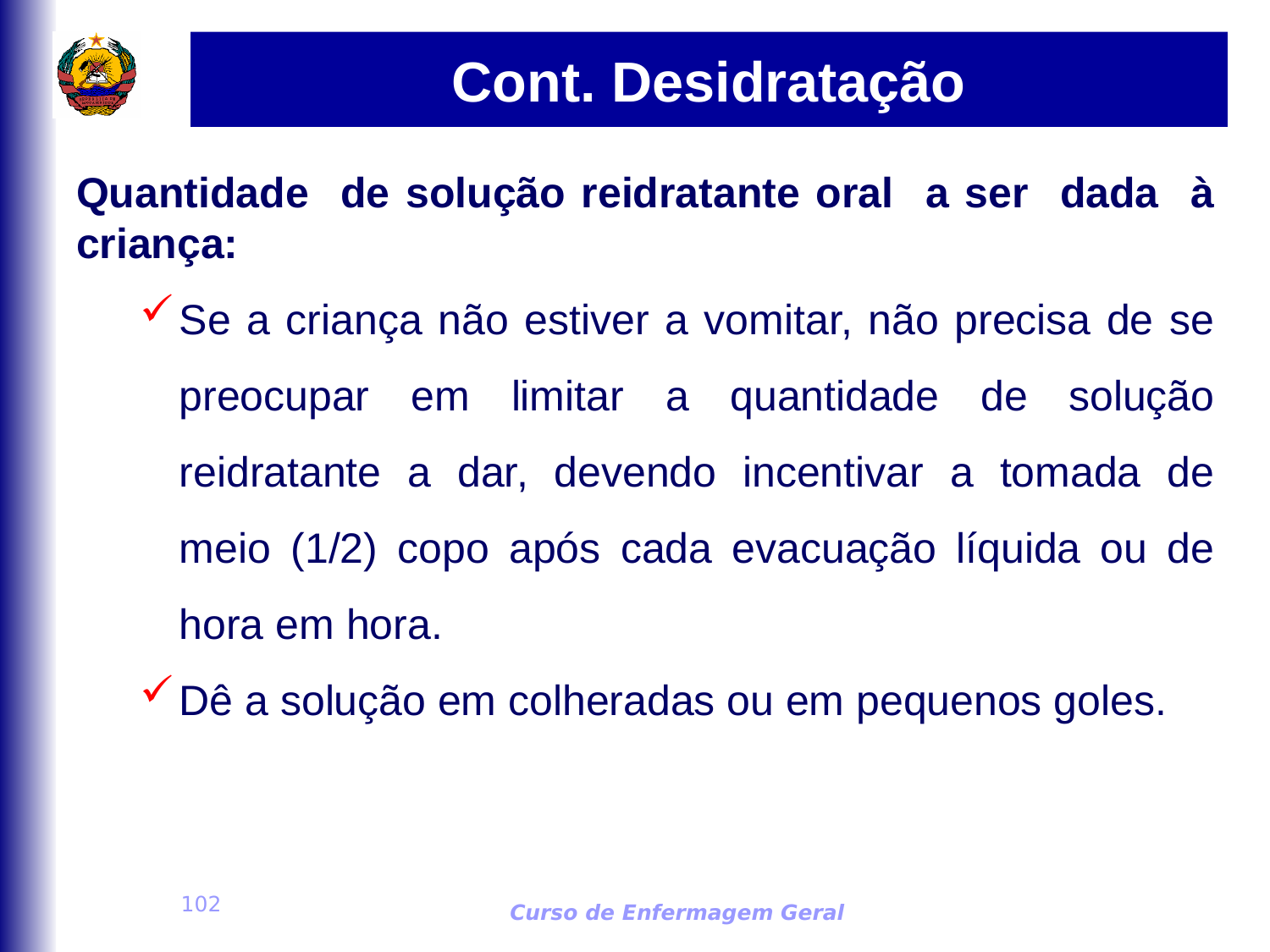

# Cont. Desidratação
Quantidade  de solução reidratante oral  a ser  dada  à criança:
Se a criança não estiver a vomitar, não precisa de se preocupar em limitar a quantidade de solução reidratante a dar, devendo incentivar a tomada de meio (1/2) copo após cada evacuação líquida ou de hora em hora.
Dê a solução em colheradas ou em pequenos goles.

102
Curso de Enfermagem Geral